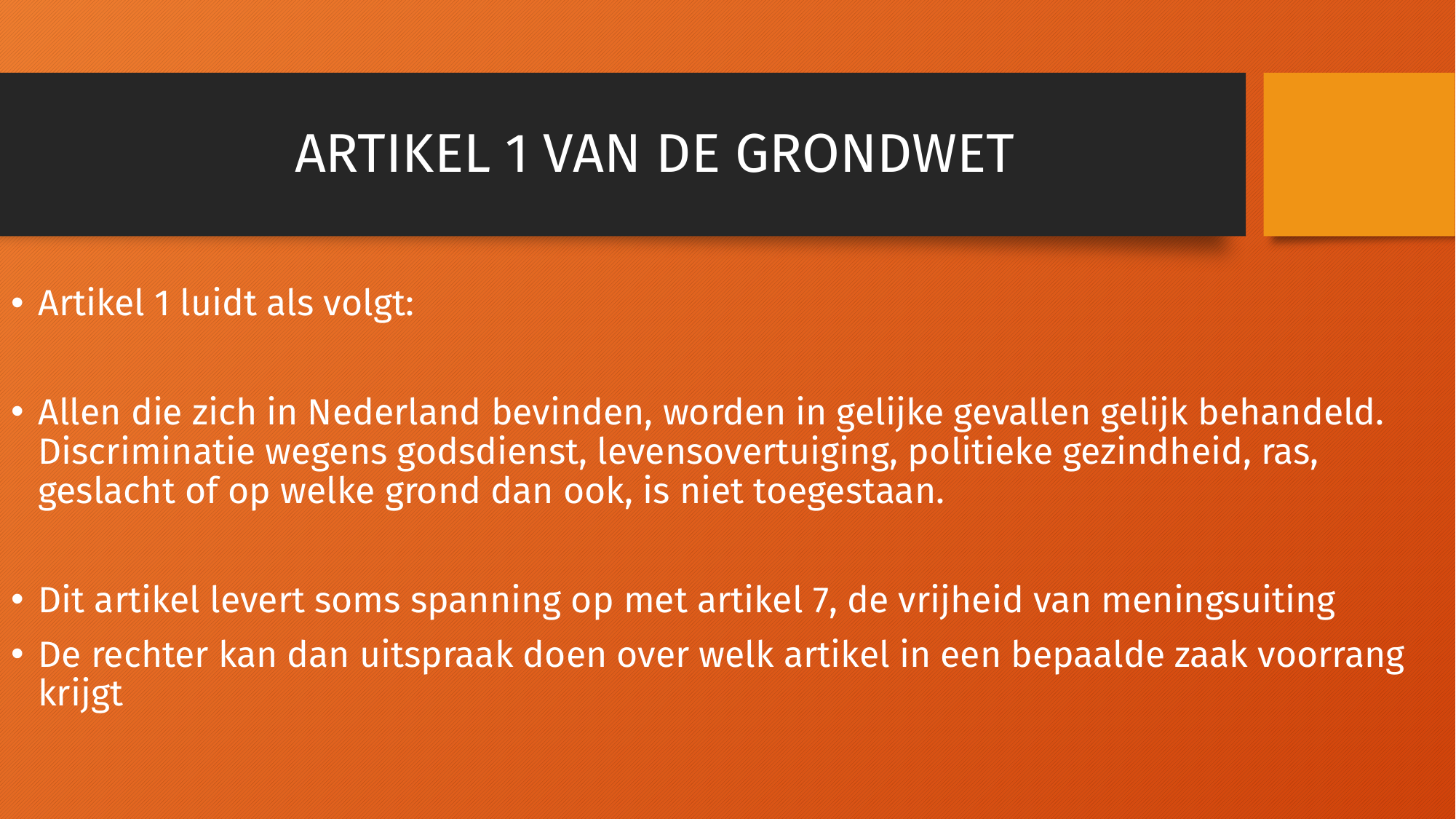

# ARTIKEL 1 VAN DE GRONDWET
Artikel 1 luidt als volgt:

Allen die zich in Nederland bevinden, worden in gelijke gevallen gelijk behandeld. Discriminatie wegens godsdienst, levensovertuiging, politieke gezindheid, ras, geslacht of op welke grond dan ook, is niet toegestaan.

Dit artikel levert soms spanning op met artikel 7, de vrijheid van meningsuiting
De rechter kan dan uitspraak doen over welk artikel in een bepaalde zaak voorrang krijgt